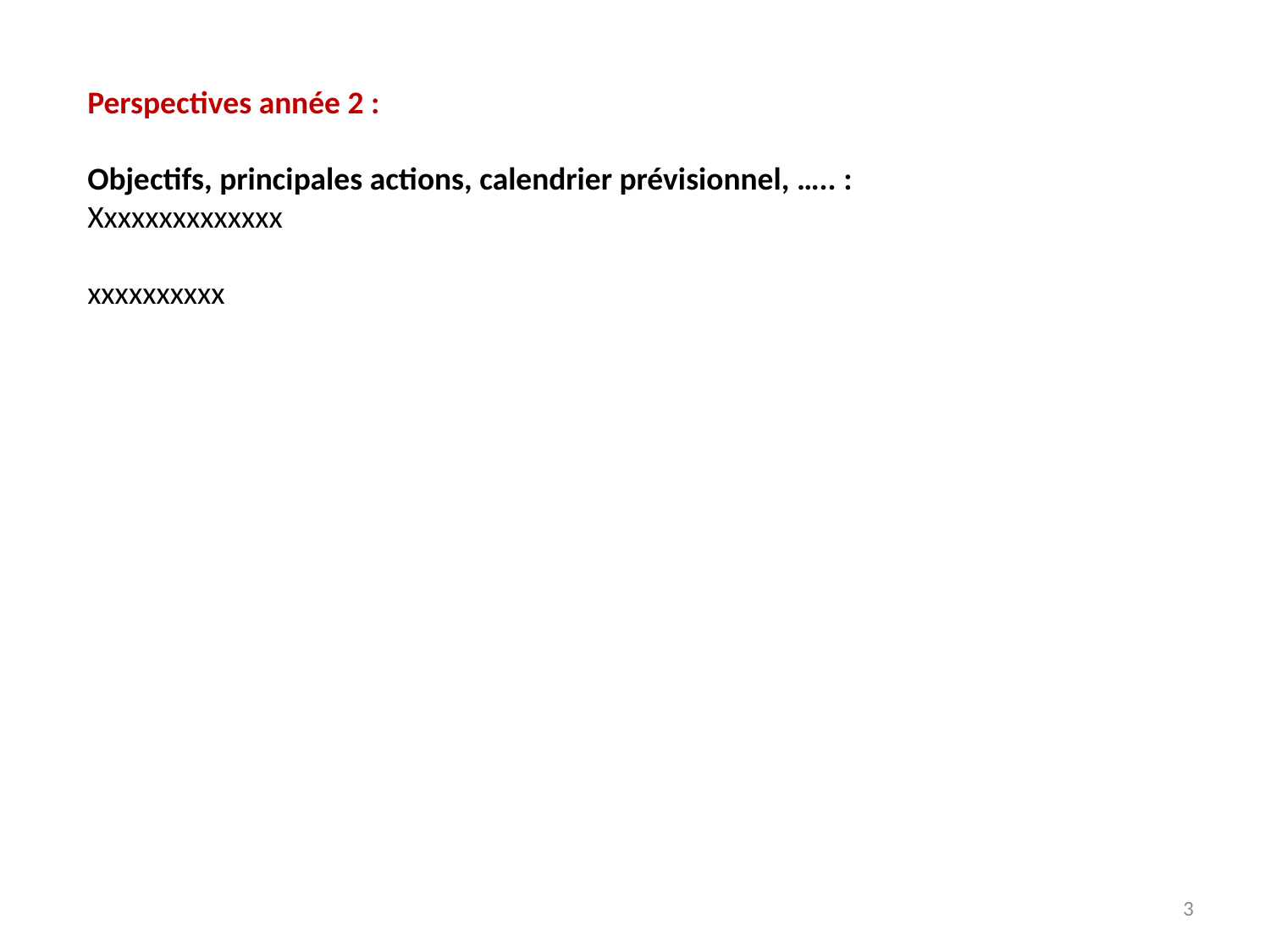

Perspectives année 2 :

Objectifs, principales actions, calendrier prévisionnel, ….. :
Xxxxxxxxxxxxxx

xxxxxxxxxx

3